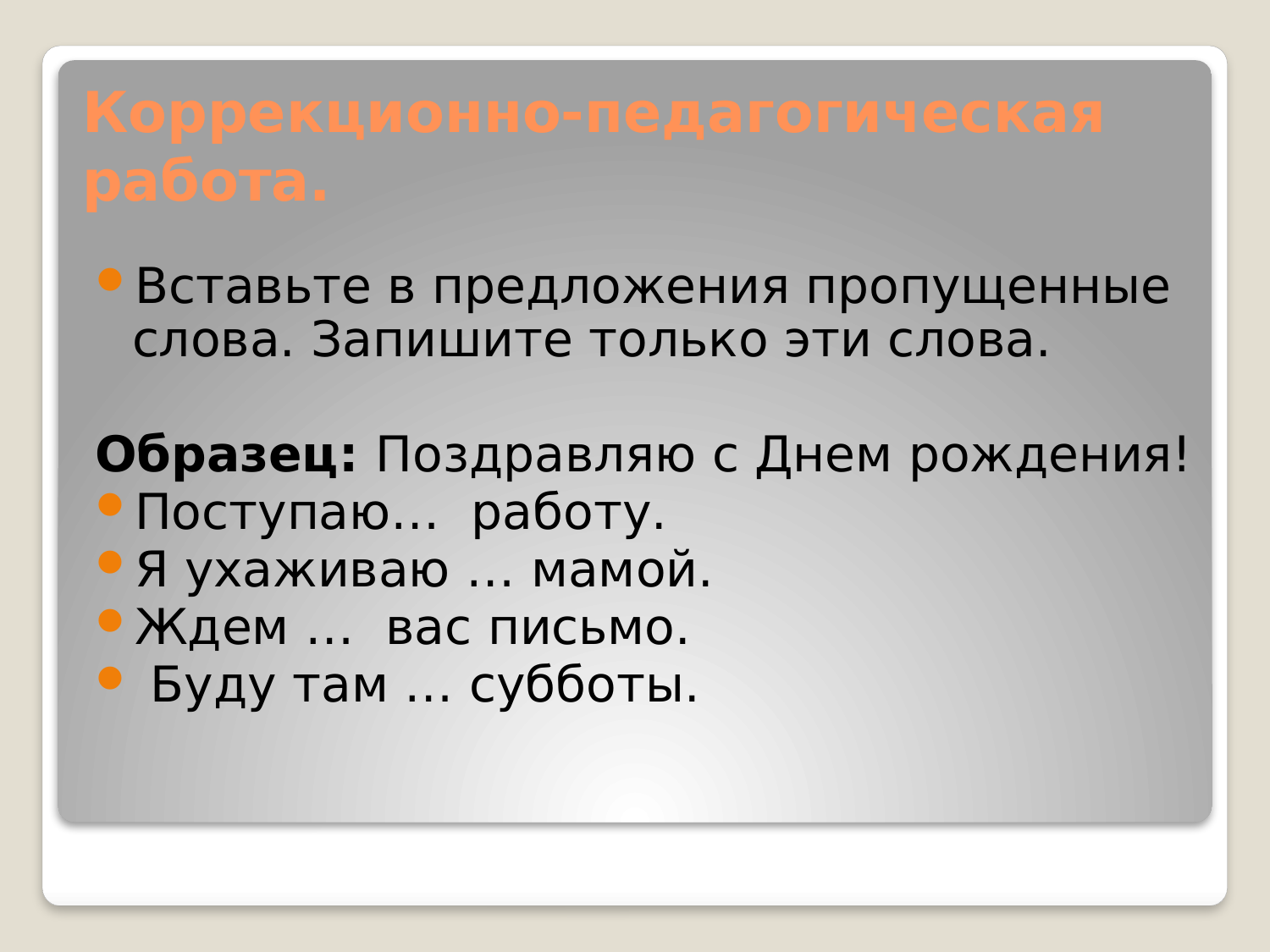

# Коррекционно-педагогическая работа.
Вставьте в предложения пропущенные слова. Запишите только эти слова.

Образец: Поздравляю с Днем рождения!
Поступаю…  работу.
Я ухаживаю … мамой.
Ждем …  вас письмо.
 Буду там … субботы.